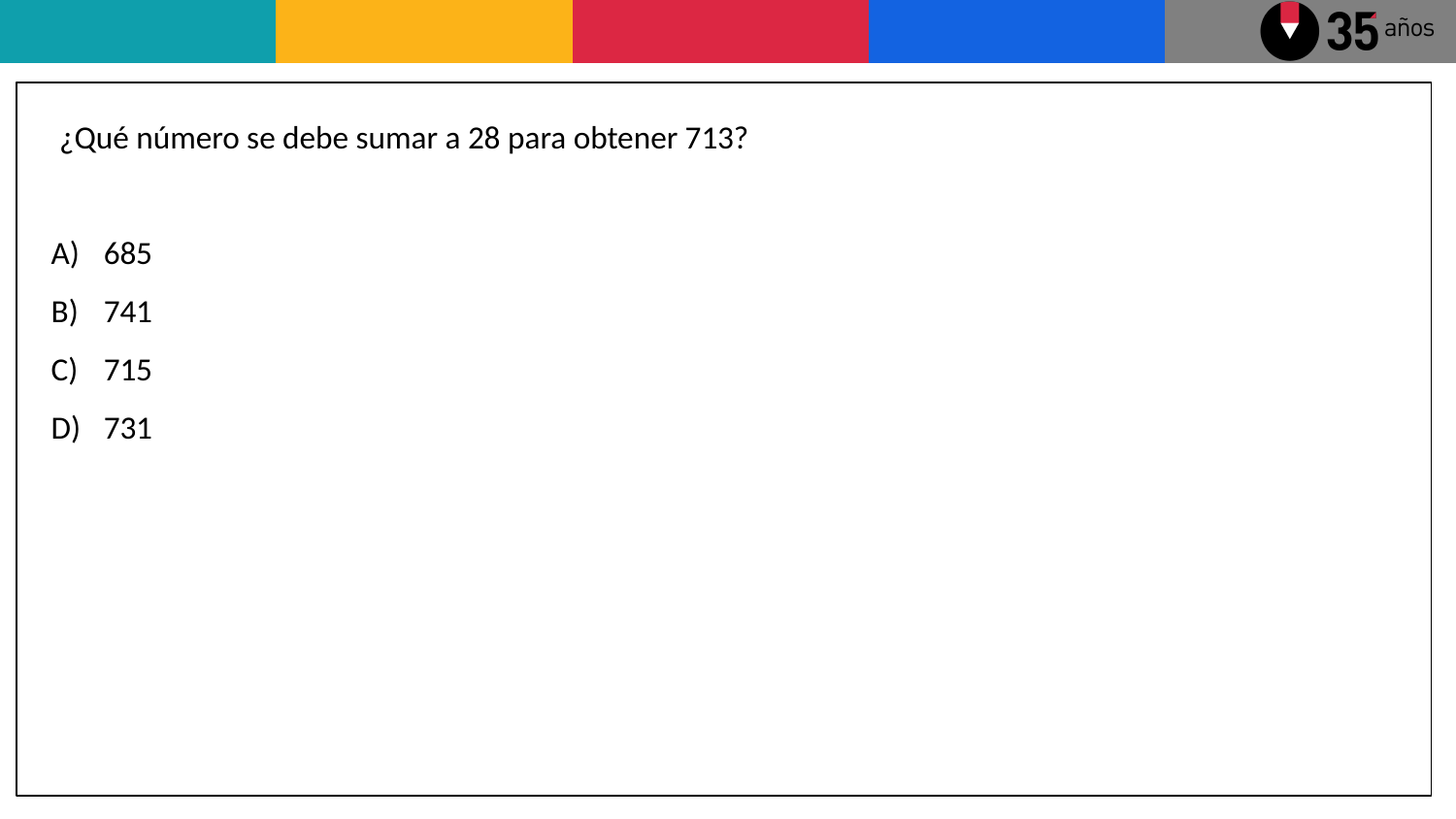

¿Qué número se debe sumar a 28 para obtener 713?

685
741
715
731